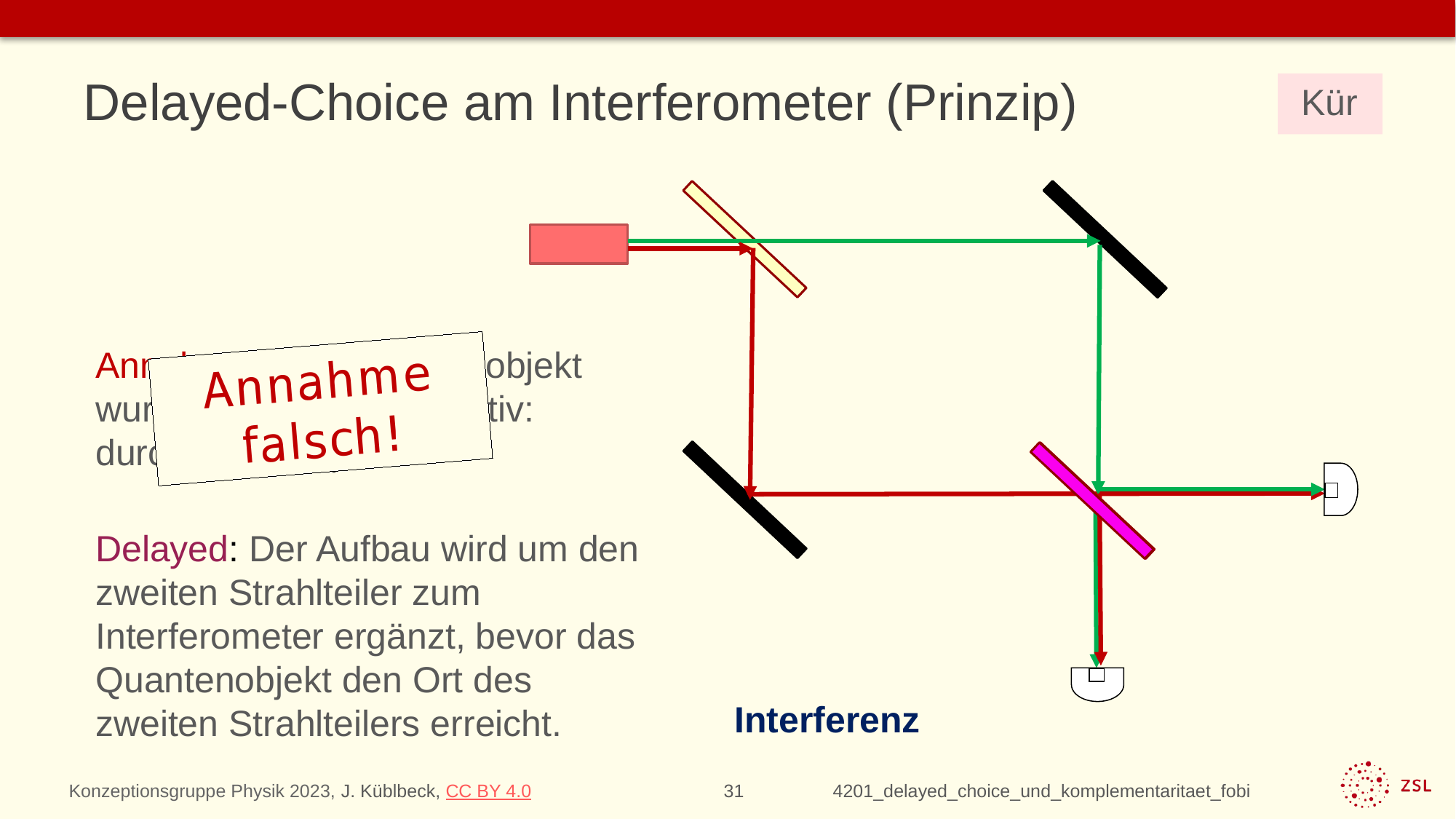

# Delayed-Choice am Interferometer (Prinzip)
Kür

Annahme: Das Quantenobjekt
wurde reflektiert (alternativ: durchgelassen)

Delayed: Der Aufbau wird um den zweiten Strahlteiler zum Interferometer ergänzt, bevor das Quantenobjekt den Ort des zweiten Strahlteilers erreicht.

Annahme
falsch!

Interferenz